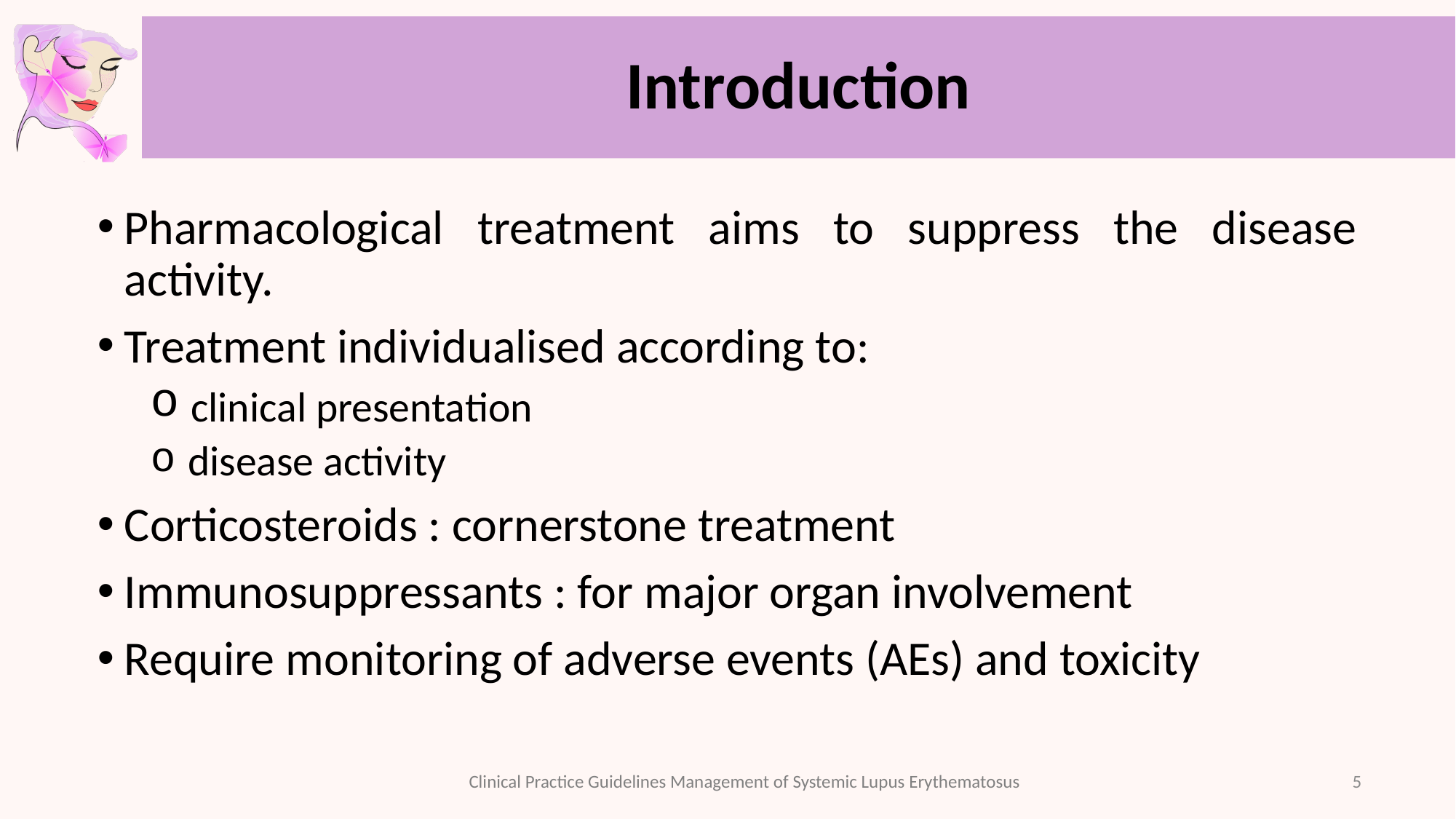

# Introduction
Pharmacological treatment aims to suppress the disease activity.
Treatment individualised according to:
 clinical presentation
 disease activity
Corticosteroids : cornerstone treatment
Immunosuppressants : for major organ involvement
Require monitoring of adverse events (AEs) and toxicity
5